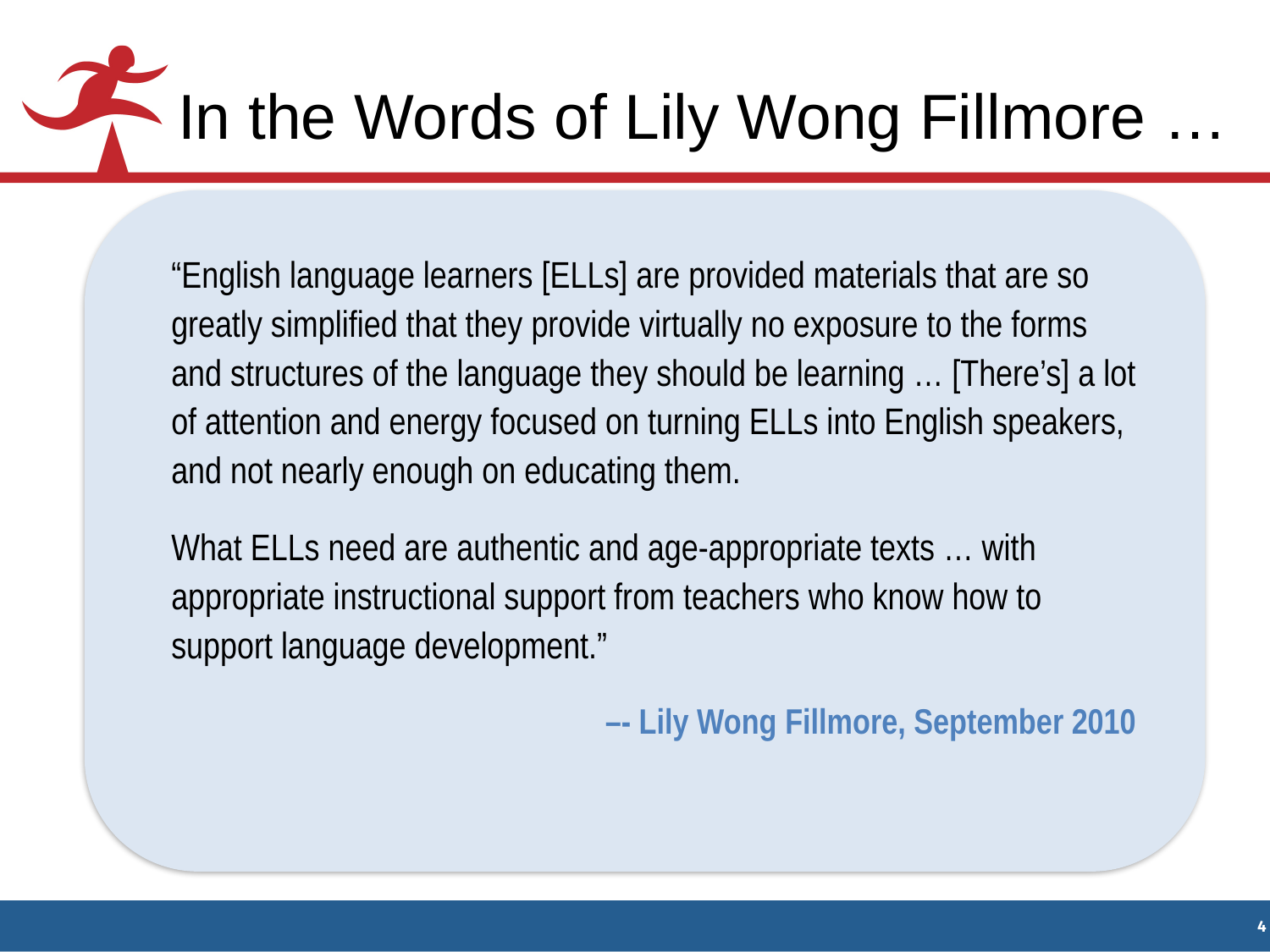

# In the Words of Lily Wong Fillmore …

“English language learners [ELLs] are provided materials that are so greatly simplified that they provide virtually no exposure to the forms and structures of the language they should be learning … [There’s] a lot of attention and energy focused on turning ELLs into English speakers, and not nearly enough on educating them.
What ELLs need are authentic and age-appropriate texts … with appropriate instructional support from teachers who know how to support language development.”
–- Lily Wong Fillmore, September 2010